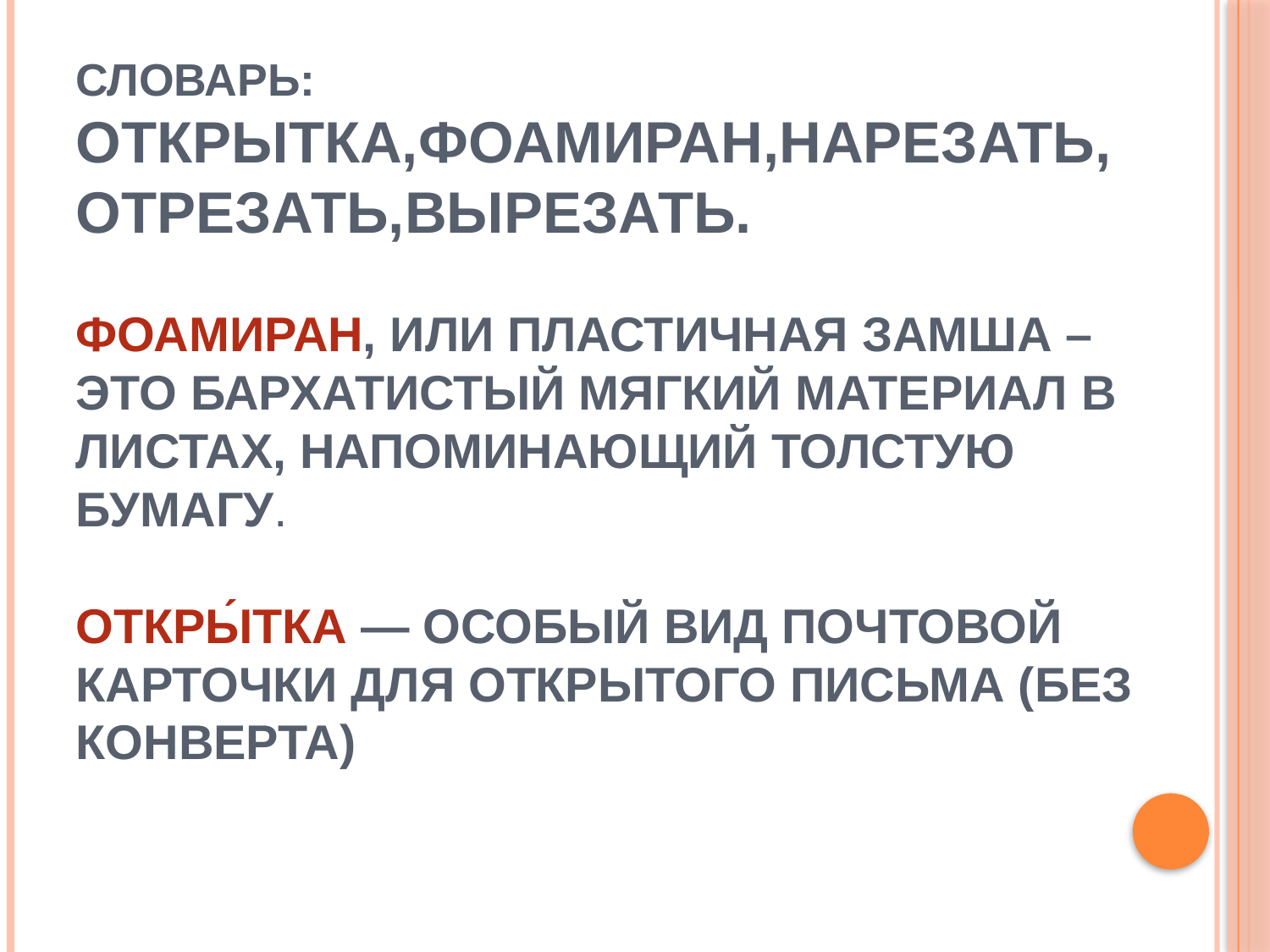

# СЛОВАРЬ: открытка,фоамиран,нарезать, отрезать,вырезать. Фоамиран, или пластичная замша – это бархатистый мягкий материал в листах, напоминающий толстую бумагу. Откры́тка — особый вид почтовой карточки для открытого письма (без конверта)